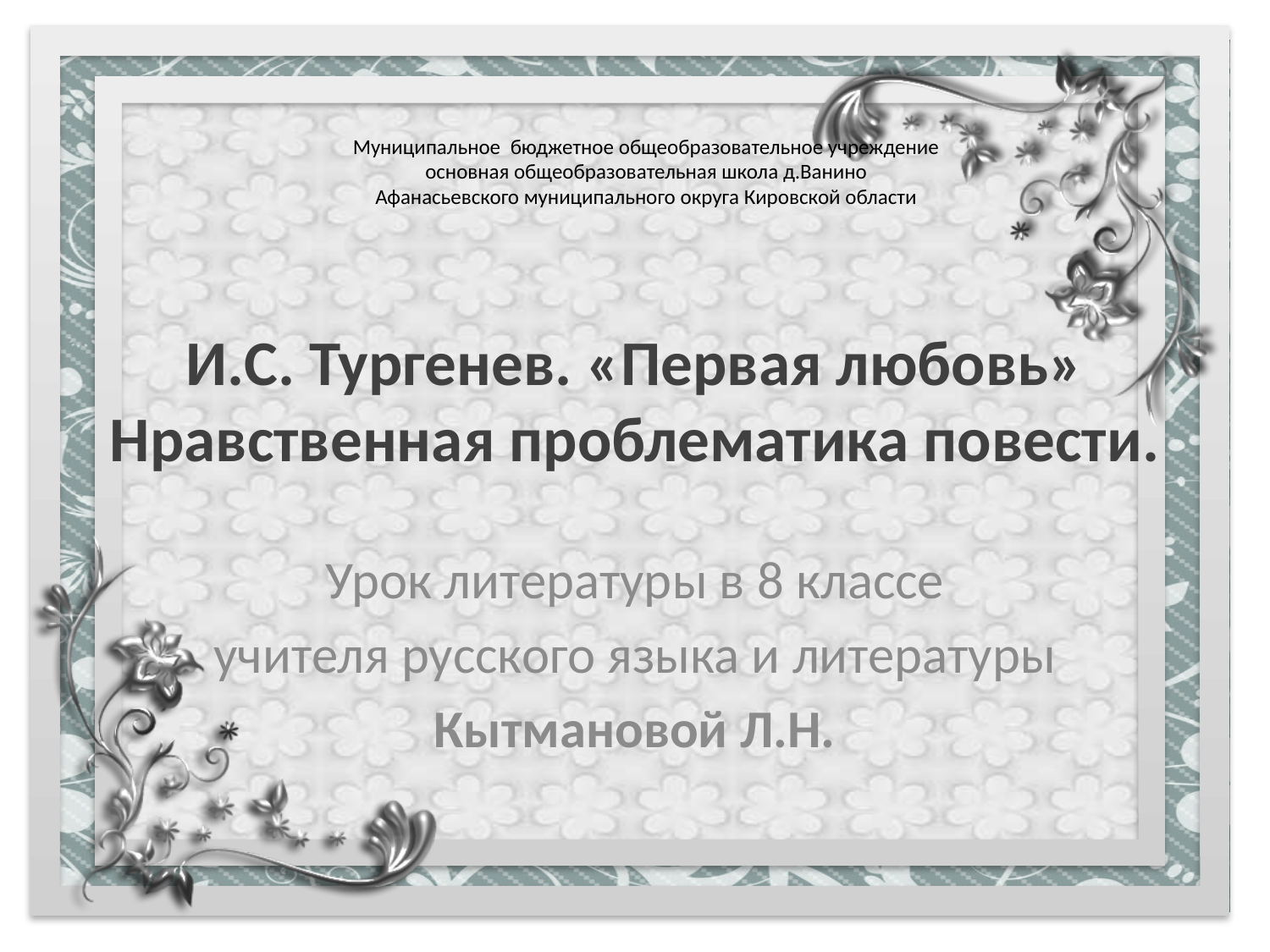

Муниципальное  бюджетное общеобразовательное учреждение
основная общеобразовательная школа д.Ванино
Афанасьевского муниципального округа Кировской области
# И.С. Тургенев. «Первая любовь» Нравственная проблематика повести.
Урок литературы в 8 классе
учителя русского языка и литературы
Кытмановой Л.Н.